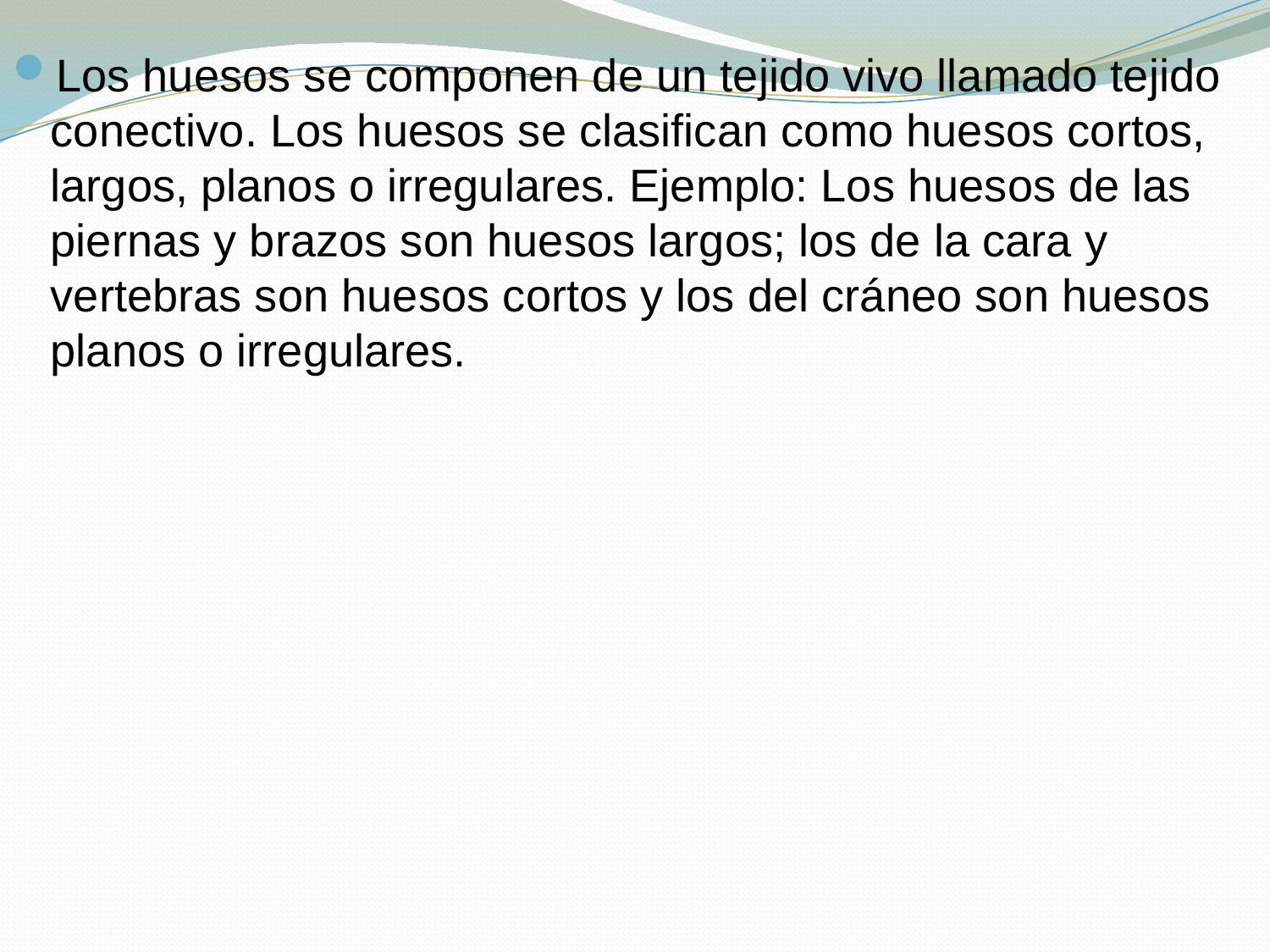

Los huesos se componen de un tejido vivo llamado tejido conectivo. Los huesos se clasifican como huesos cortos, largos, planos o irregulares. Ejemplo: Los huesos de las piernas y brazos son huesos largos; los de la cara y vertebras son huesos cortos y los del cráneo son huesos planos o irregulares.